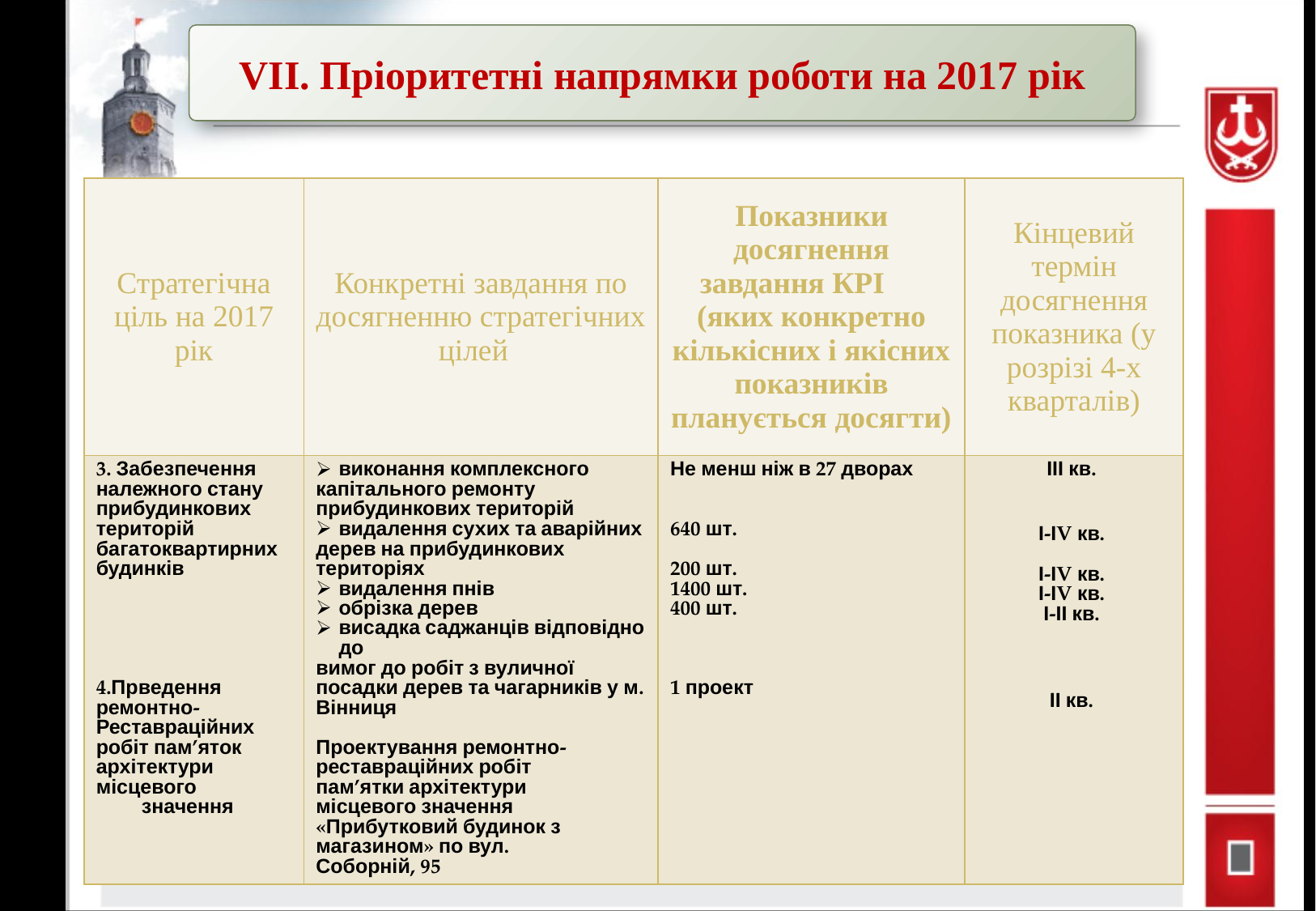

VII. Пріоритетні напрямки роботи на 2017 рік
| Стратегічна ціль на 2017 рік | Конкретні завдання по досягненню стратегічних цілей | Показники досягнення завдання КРІ (яких конкретно кількісних і якісних показників планується досягти) | Кінцевий термін досягнення показника (у розрізі 4-х кварталів) |
| --- | --- | --- | --- |
| 3. Забезпечення належного стану прибудинкових територій багатоквартирних будинків 4.Прведення ремонтно- Реставраційних робіт пам’яток архітектури місцевого значення | виконання комплексного капітального ремонту прибудинкових територій видалення сухих та аварійних дерев на прибудинкових територіях видалення пнів обрізка дерев висадка саджанців відповідно до вимог до робіт з вуличної посадки дерев та чагарників у м. Вінниця Проектування ремонтно- реставраційних робіт пам’ятки архітектури місцевого значення «Прибутковий будинок з магазином» по вул. Соборній, 95 | Не менш ніж в 27 дворах 640 шт. 200 шт. 1400 шт. 400 шт. 1 проект | ІІІ кв. І-ІV кв. І-ІV кв. І-ІV кв. І-ІІ кв. ІІ кв. |